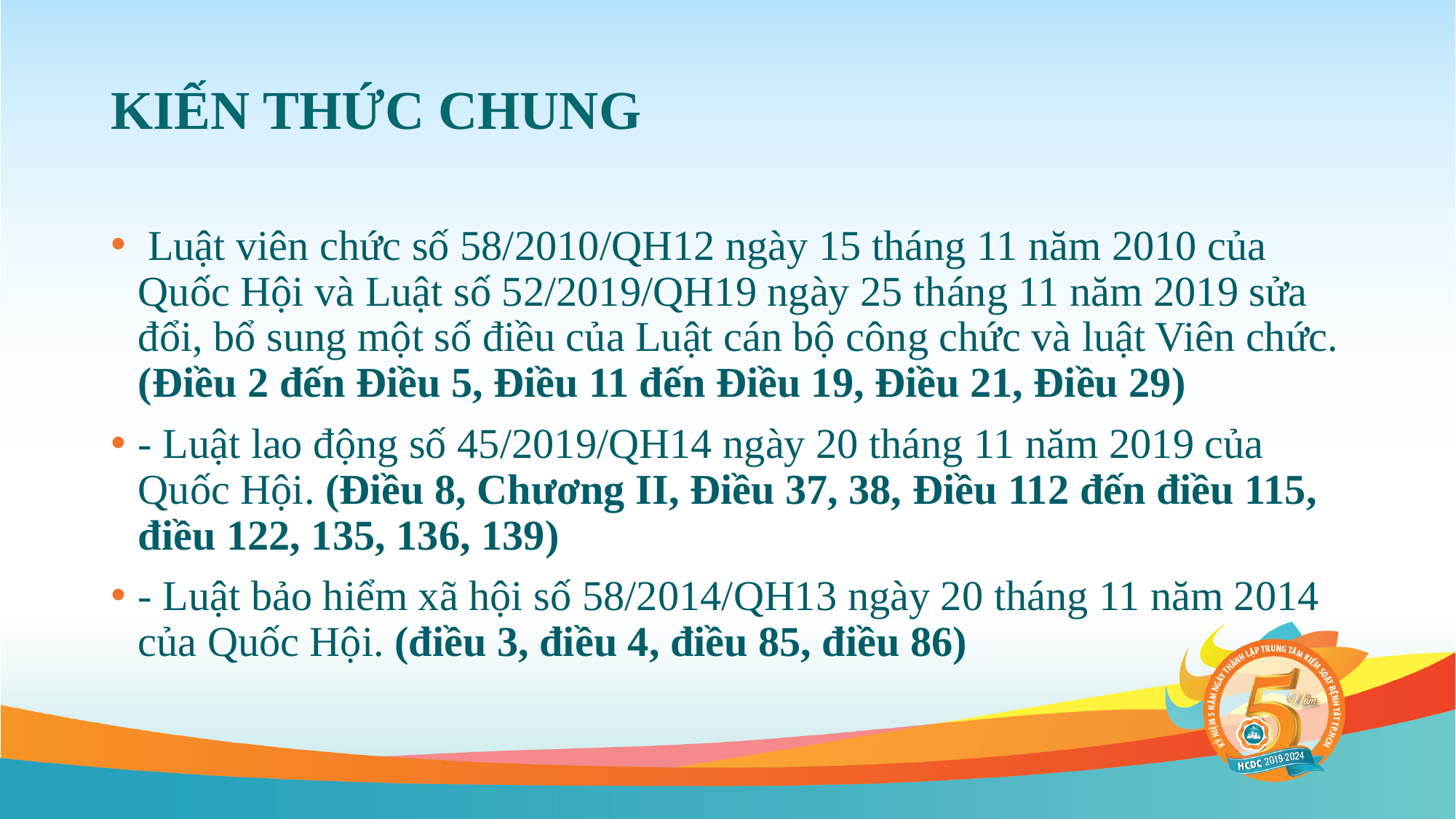

# KIẾN THỨC CHUNG
 Luật viên chức số 58/2010/QH12 ngày 15 tháng 11 năm 2010 của Quốc Hội và Luật số 52/2019/QH19 ngày 25 tháng 11 năm 2019 sửa đổi, bổ sung một số điều của Luật cán bộ công chức và luật Viên chức. (Điều 2 đến Điều 5, Điều 11 đến Điều 19, Điều 21, Điều 29)
- Luật lao động số 45/2019/QH14 ngày 20 tháng 11 năm 2019 của Quốc Hội. (Điều 8, Chương II, Điều 37, 38, Điều 112 đến điều 115, điều 122, 135, 136, 139)
- Luật bảo hiểm xã hội số 58/2014/QH13 ngày 20 tháng 11 năm 2014 của Quốc Hội. (điều 3, điều 4, điều 85, điều 86)